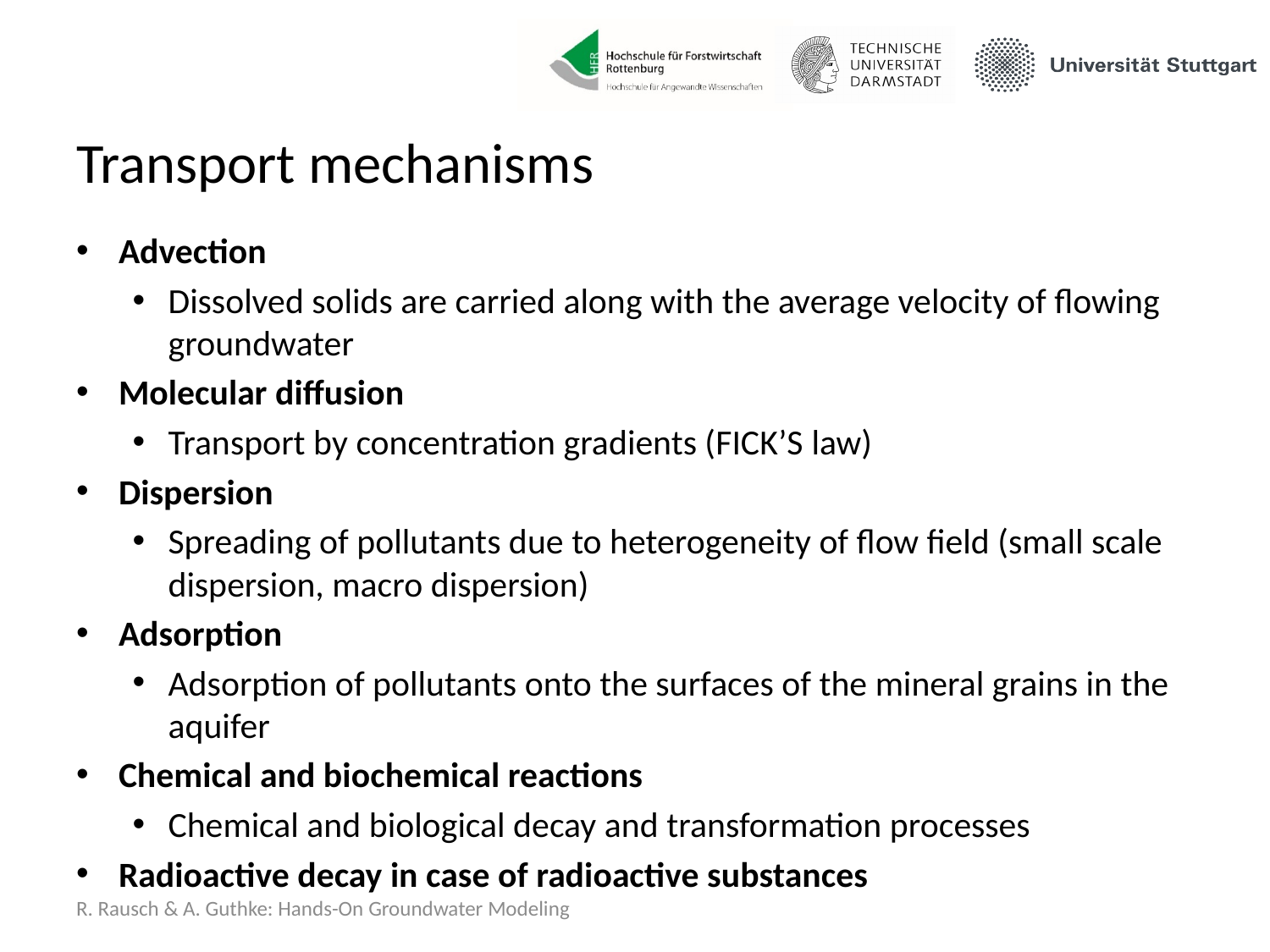

# Transport mechanisms
Advection
Dissolved solids are carried along with the average velocity of flowing groundwater
Molecular diffusion
Transport by concentration gradients (Fick’s law)
Dispersion
Spreading of pollutants due to heterogeneity of flow field (small scale dispersion, macro dispersion)
Adsorption
Adsorption of pollutants onto the surfaces of the mineral grains in the aquifer
Chemical and biochemical reactions
Chemical and biological decay and transformation processes
Radioactive decay in case of radioactive substances

R. Rausch & A. Guthke: Hands-On Groundwater Modeling